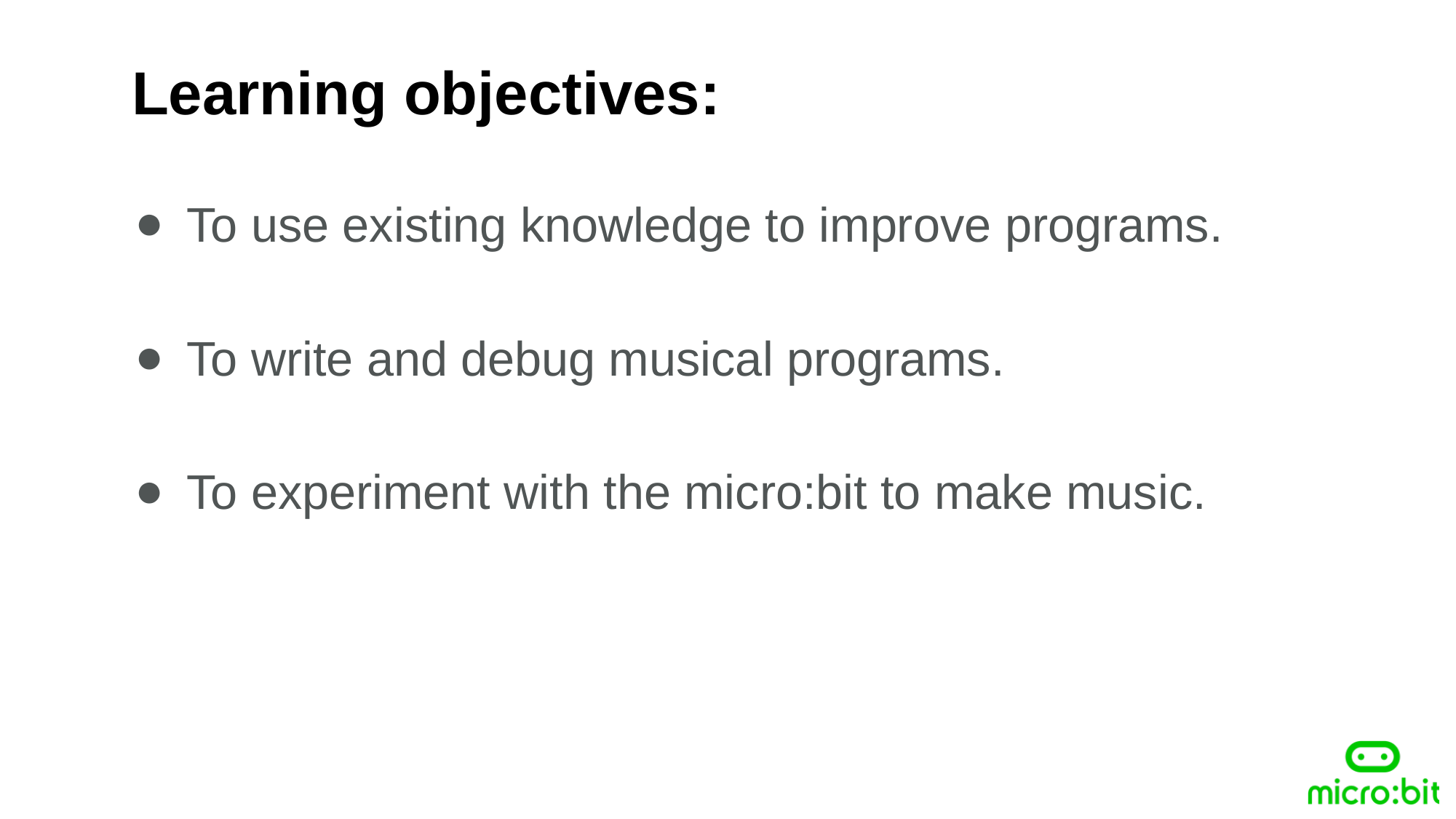

Learning objectives:

To use existing knowledge to improve programs.

To write and debug musical programs.

To experiment with the micro:bit to make music.